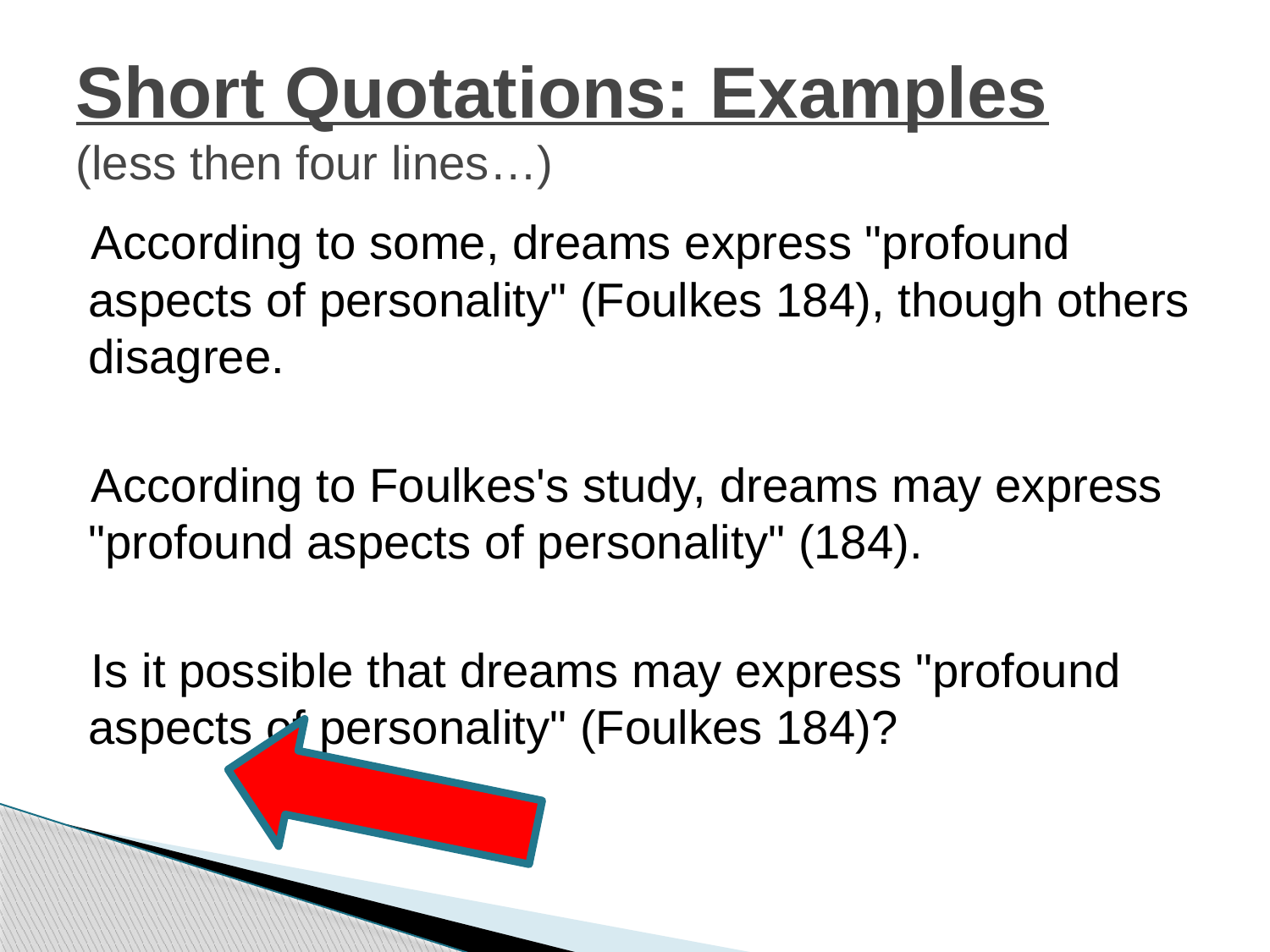

# Short Quotations: Examples (less then four lines…)
According to some, dreams express "profound aspects of personality" (Foulkes 184), though others disagree.

According to Foulkes's study, dreams may express "profound aspects of personality" (184).

Is it possible that dreams may express "profound aspects of personality" (Foulkes 184)?